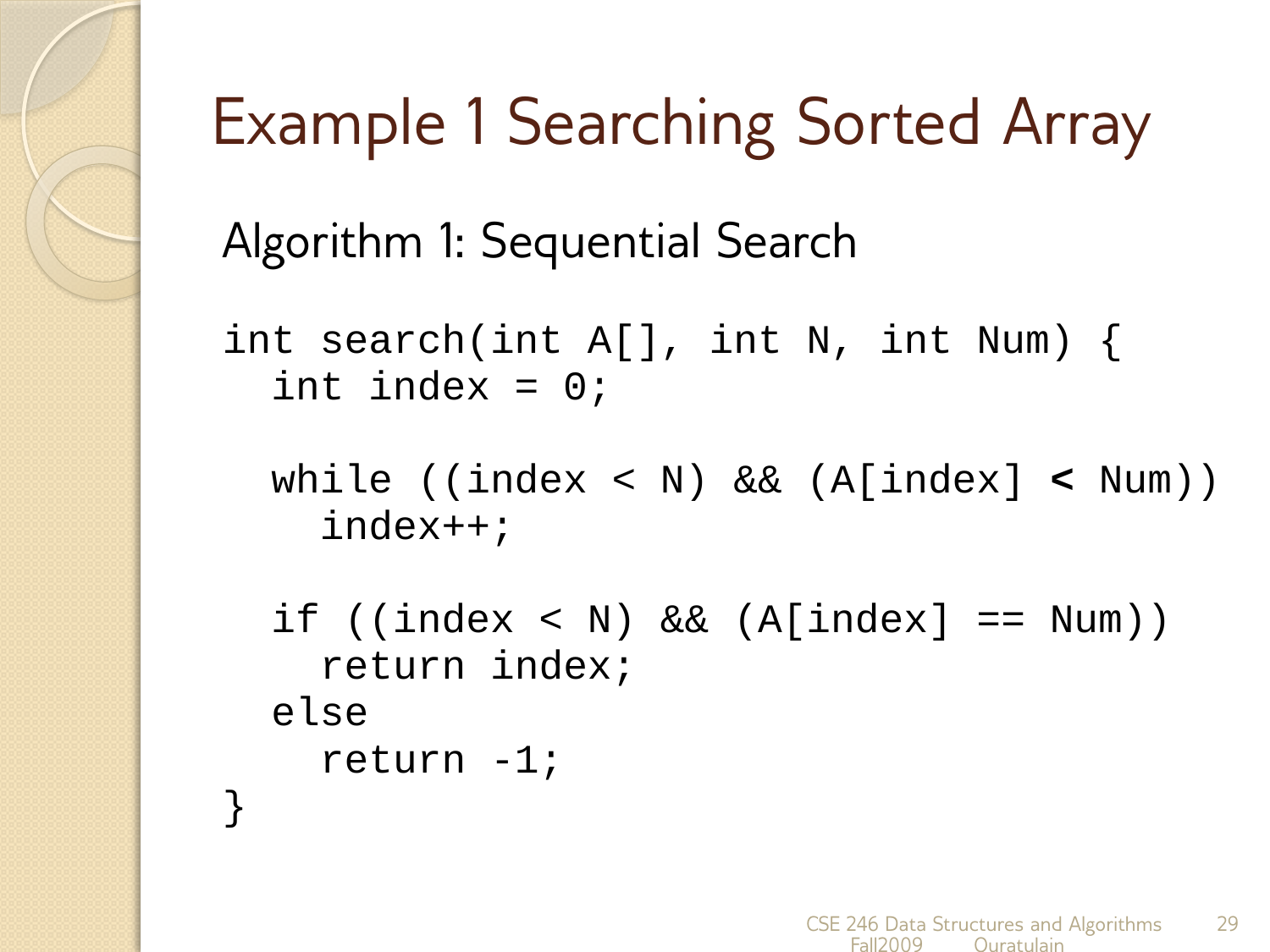

# Example 1 Searching Sorted Array
Algorithm 1: Sequential Search

int search(int A[], int N, int Num) {
  int index = 0;

  while ((index < N) && (A[index] < Num))
    index++;

  if ((index < N) && (A[index] == Num))
    return index;
  else
    return -1;
}

CSE 246 Data Structures and Algorithms          Fall2009        Quratulain
29